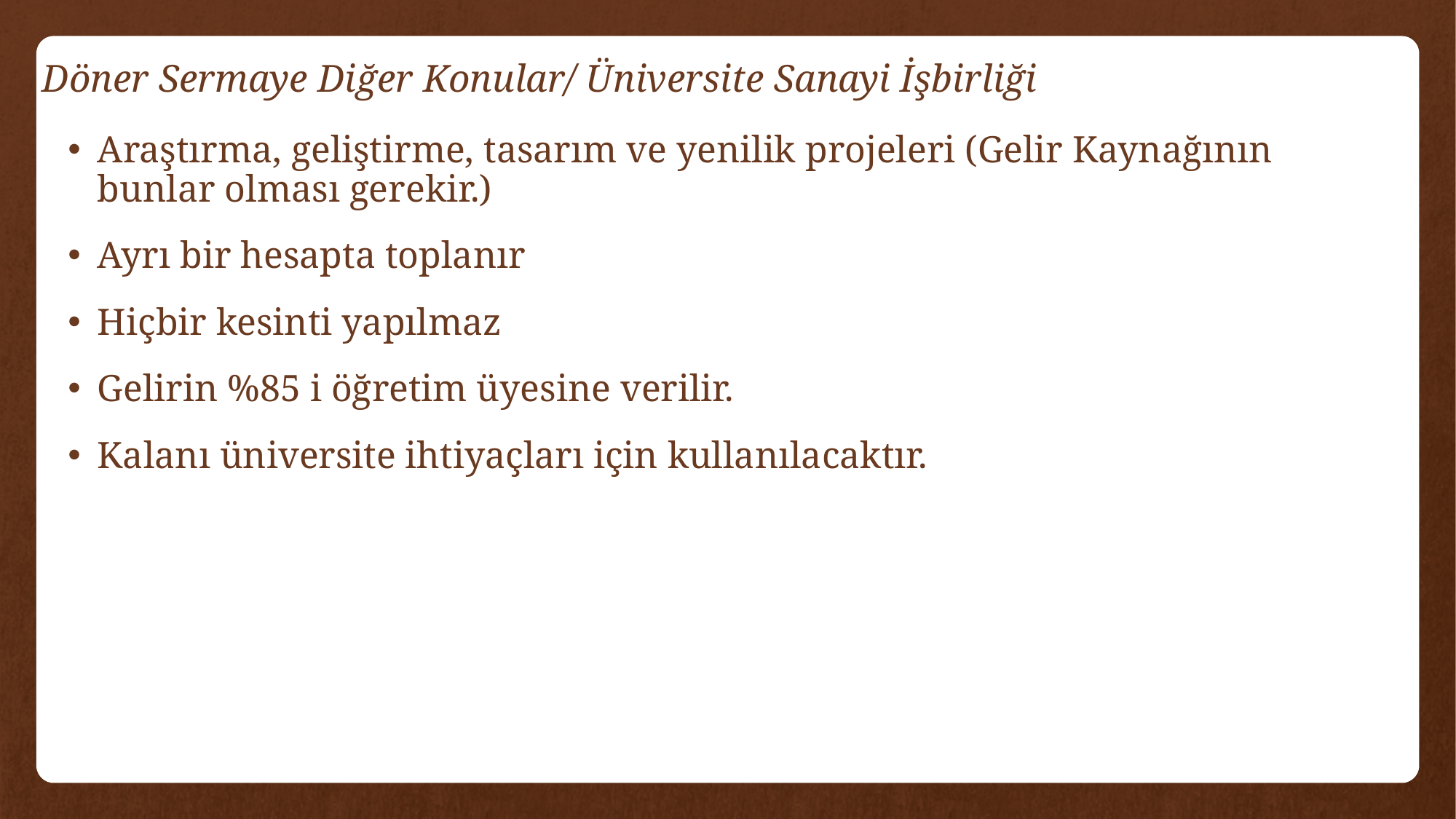

# Döner Sermaye Diğer Konular/ Üniversite Sanayi İşbirliği
Araştırma, geliştirme, tasarım ve yenilik projeleri (Gelir Kaynağının bunlar olması gerekir.)
Ayrı bir hesapta toplanır
Hiçbir kesinti yapılmaz
Gelirin %85 i öğretim üyesine verilir.
Kalanı üniversite ihtiyaçları için kullanılacaktır.